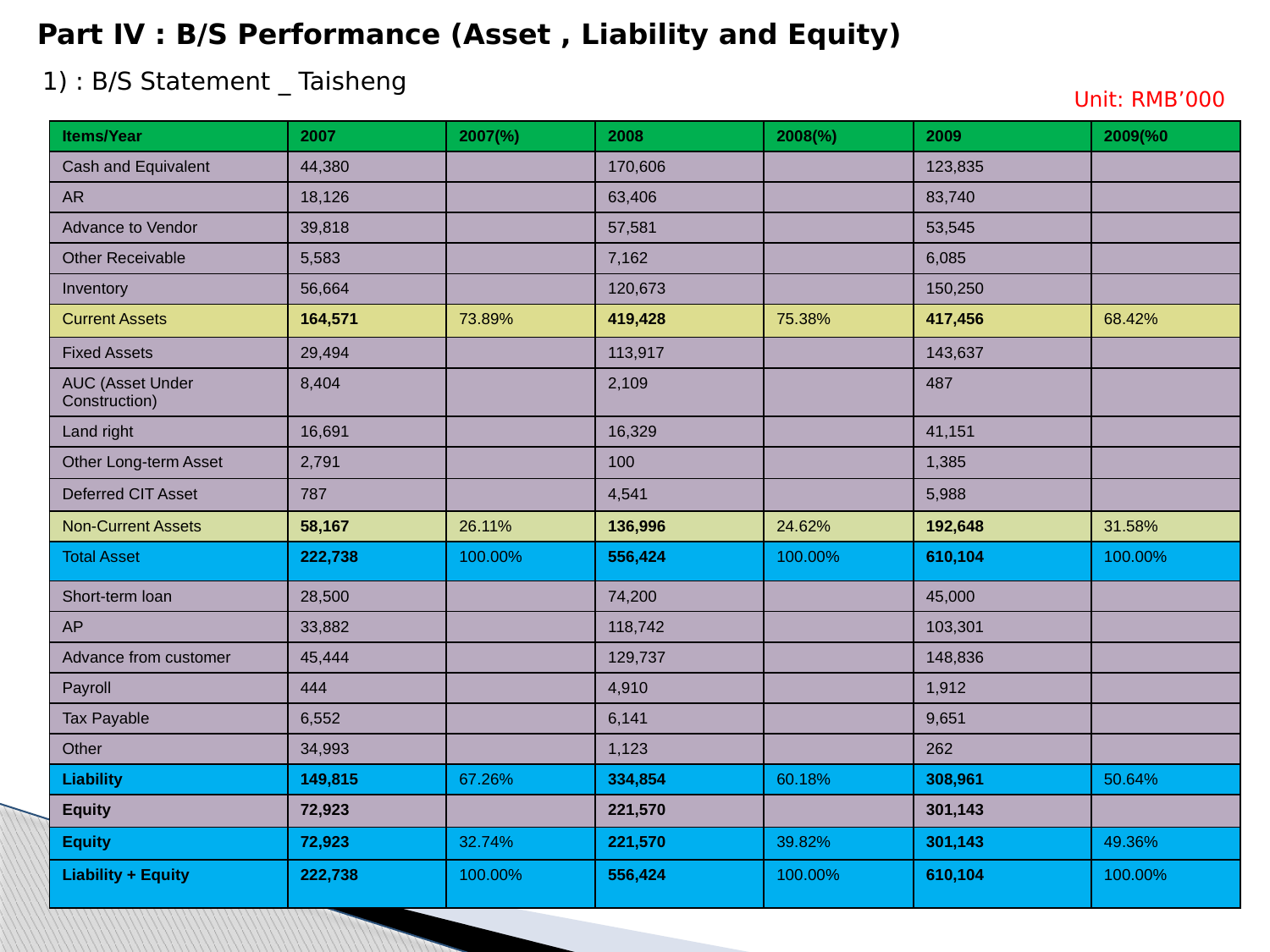

Part IV : B/S Performance (Asset , Liability and Equity)
1) : B/S Statement _ Taisheng
Unit: RMB’000
| Items/Year | 2007 | 2007(%) | 2008 | 2008(%) | 2009 | 2009(%0 |
| --- | --- | --- | --- | --- | --- | --- |
| Cash and Equivalent | 44,380 |  | 170,606 |  | 123,835 |  |
| AR | 18,126 |  | 63,406 |  | 83,740 |  |
| Advance to Vendor | 39,818 |  | 57,581 |  | 53,545 |  |
| Other Receivable | 5,583 |  | 7,162 |  | 6,085 |  |
| Inventory | 56,664 |  | 120,673 |  | 150,250 |  |
| Current Assets | 164,571 | 73.89% | 419,428 | 75.38% | 417,456 | 68.42% |
| Fixed Assets | 29,494 |  | 113,917 |  | 143,637 |  |
| AUC (Asset Under Construction) | 8,404 |  | 2,109 |  | 487 |  |
| Land right | 16,691 |  | 16,329 |  | 41,151 |  |
| Other Long-term Asset | 2,791 |  | 100 |  | 1,385 |  |
| Deferred CIT Asset | 787 |  | 4,541 |  | 5,988 |  |
| Non-Current Assets | 58,167 | 26.11% | 136,996 | 24.62% | 192,648 | 31.58% |
| Total Asset | 222,738 | 100.00% | 556,424 | 100.00% | 610,104 | 100.00% |
| Short-term loan | 28,500 |  | 74,200 |  | 45,000 |  |
| AP | 33,882 |  | 118,742 |  | 103,301 |  |
| Advance from customer | 45,444 |  | 129,737 |  | 148,836 |  |
| Payroll | 444 |  | 4,910 |  | 1,912 |  |
| Tax Payable | 6,552 |  | 6,141 |  | 9,651 |  |
| Other | 34,993 |  | 1,123 |  | 262 |  |
| Liability | 149,815 | 67.26% | 334,854 | 60.18% | 308,961 | 50.64% |
| Equity | 72,923 |  | 221,570 |  | 301,143 |  |
| Equity | 72,923 | 32.74% | 221,570 | 39.82% | 301,143 | 49.36% |
| Liability + Equity | 222,738 | 100.00% | 556,424 | 100.00% | 610,104 | 100.00% |